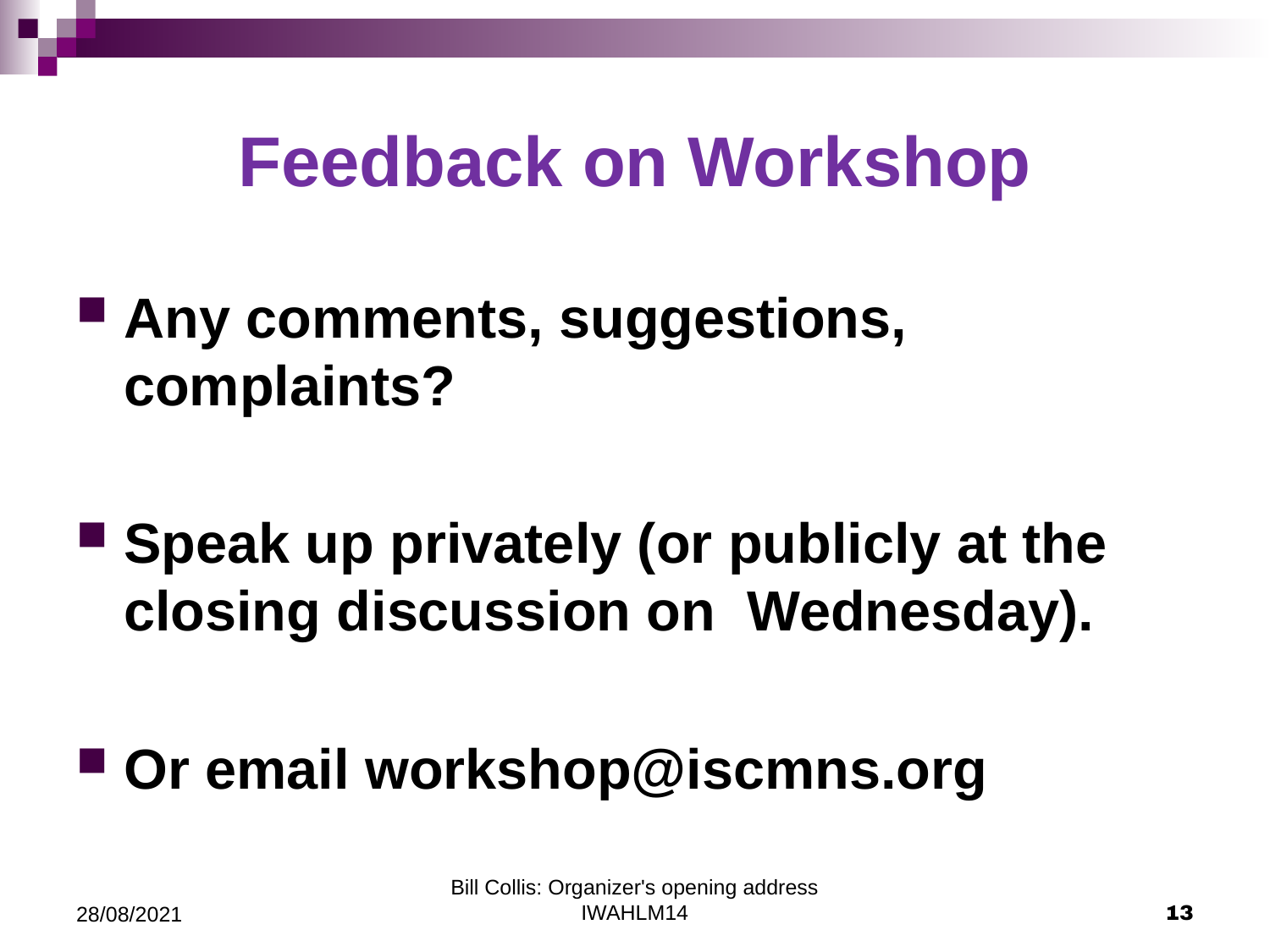

# Feedback on Workshop
Any comments, suggestions, complaints?

Speak up privately (or publicly at the closing discussion on  Wednesday).

Or email workshop@iscmns.org
28/08/2021
Bill Collis: Organizer's opening address IWAHLM14
13